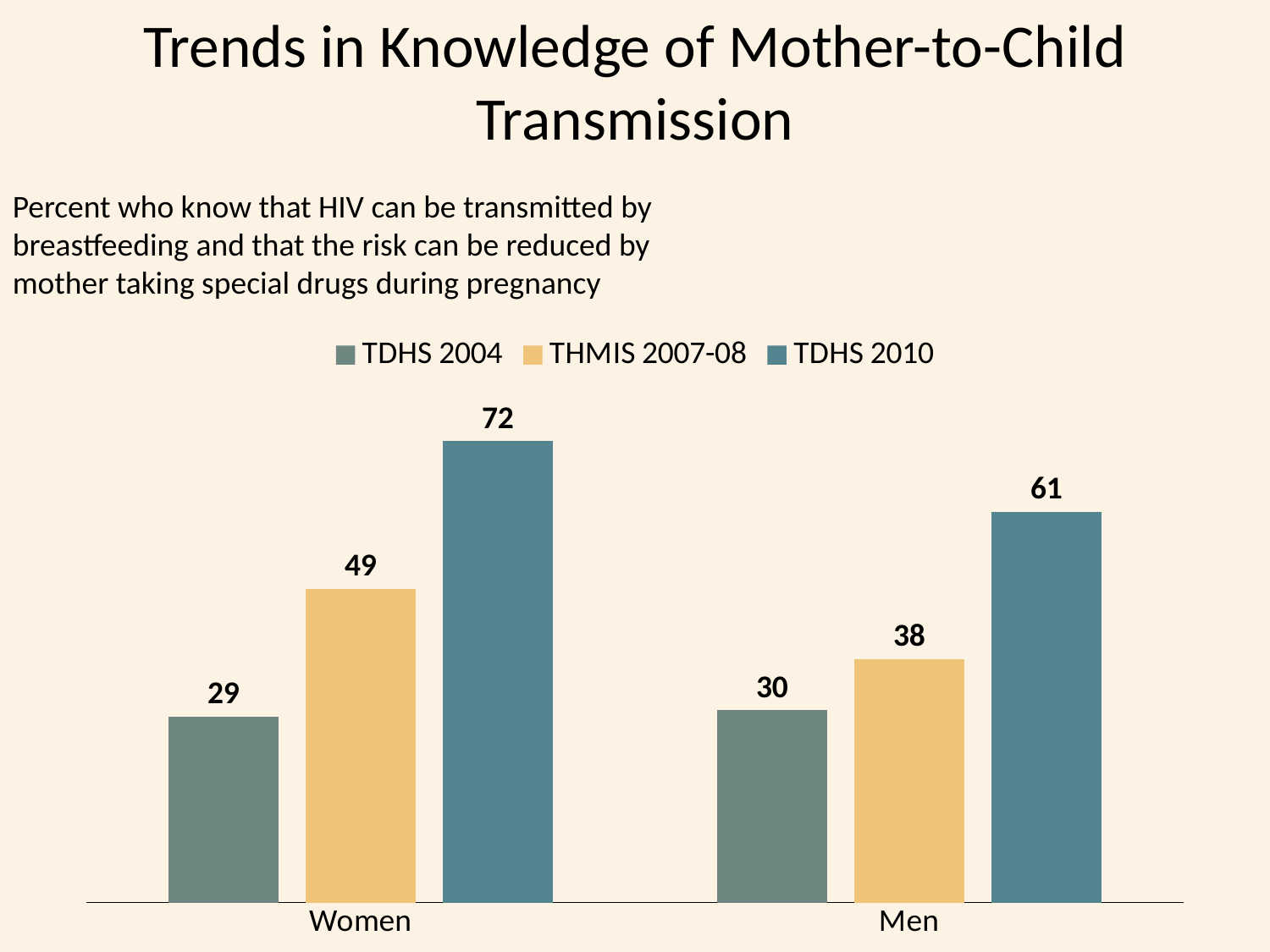

# Trends in Knowledge of Mother-to-Child Transmission
Percent who know that HIV can be transmitted by breastfeeding and that the risk can be reduced by mother taking special drugs during pregnancy

### Chart

| Category | TDHS 2004 | THMIS 2007-08 | TDHS 2010 |
|---|---|---|---|
| Women | 29.0 | 49.0 | 72.0 |
| Men | 30.0 | 38.0 | 61.0 |